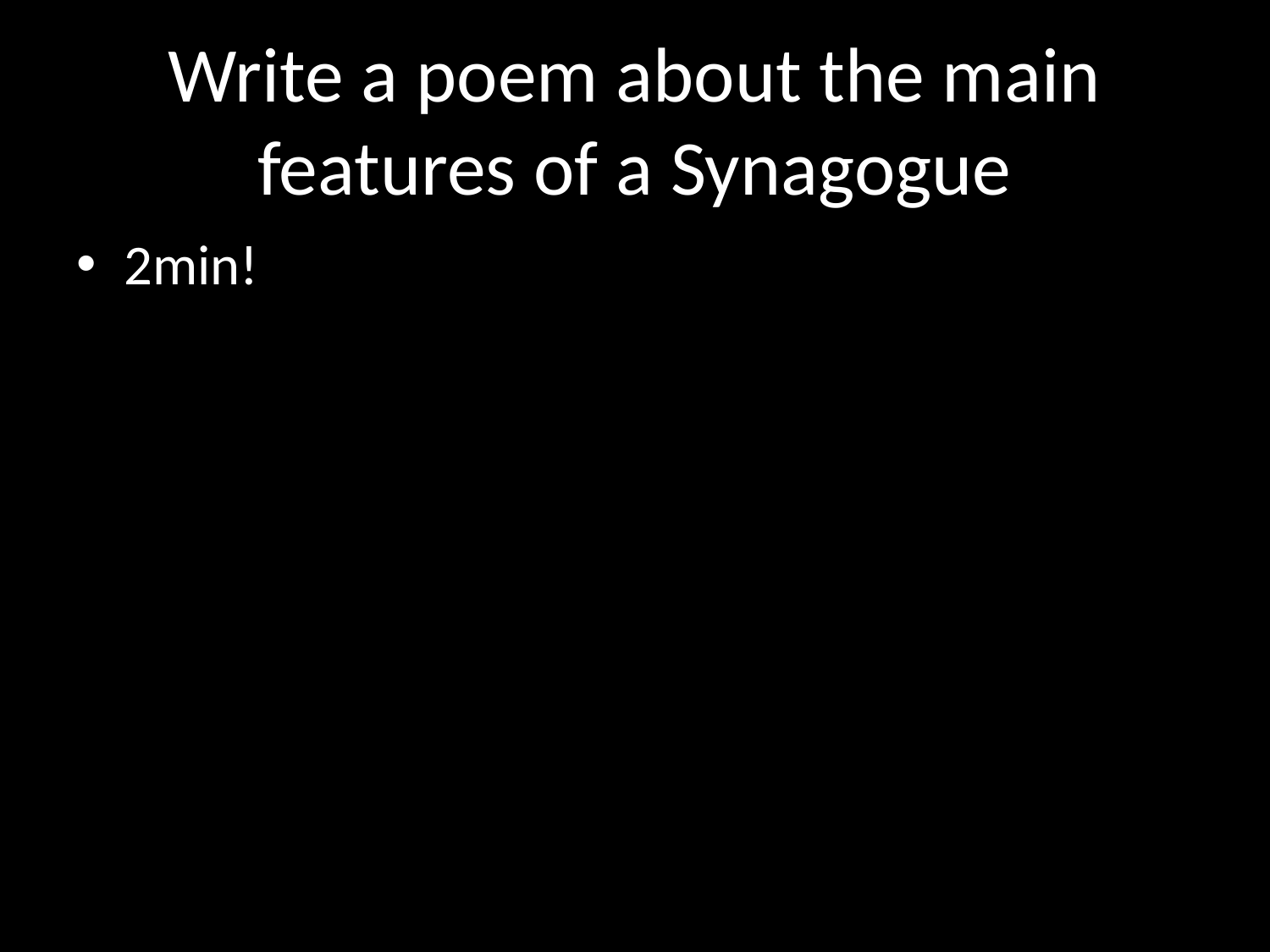

# Write a poem about the main features of a Synagogue
2min!